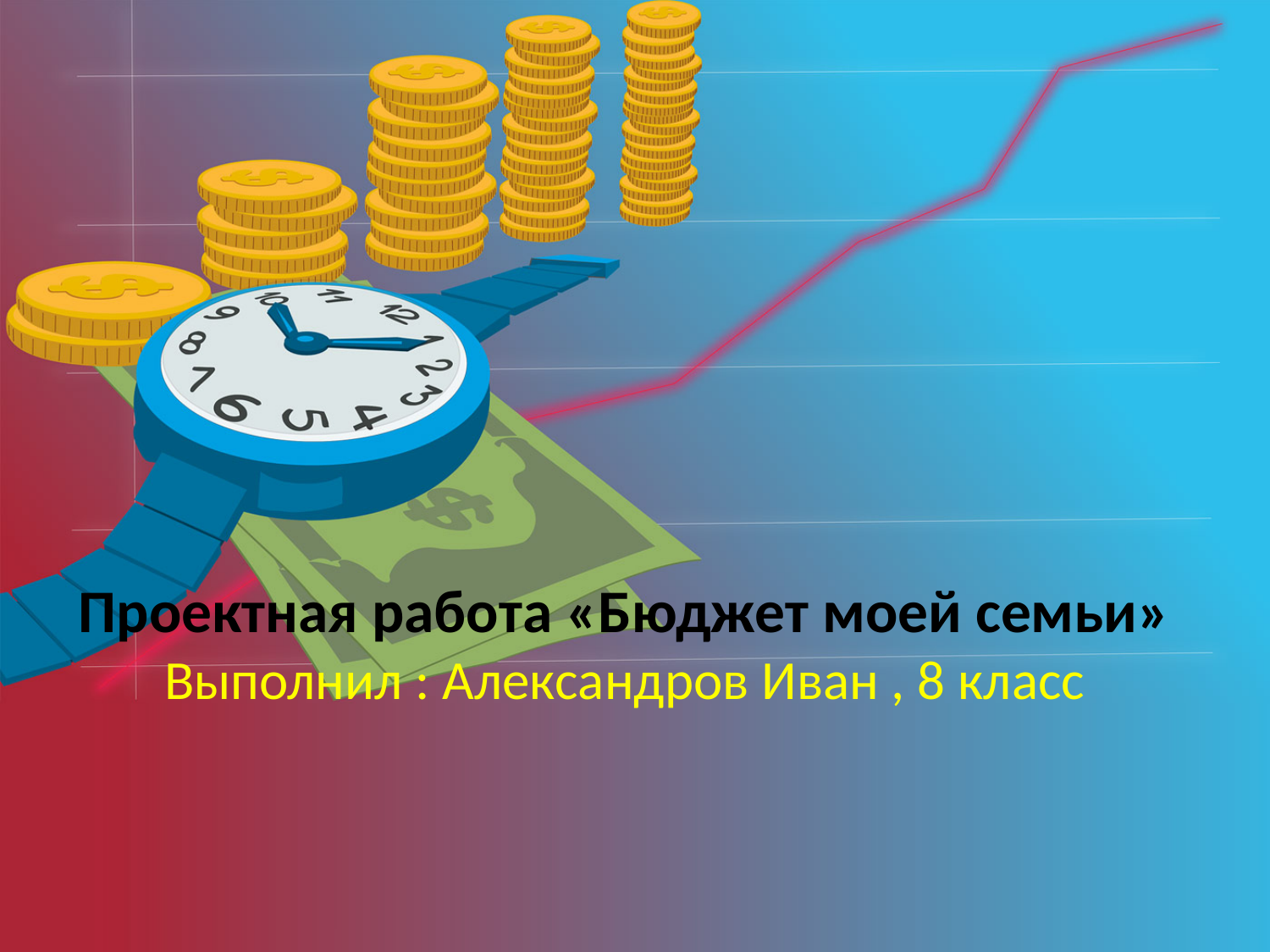

# Проектная работа «Бюджет моей семьи» Выполнил : Александров Иван , 8 класс